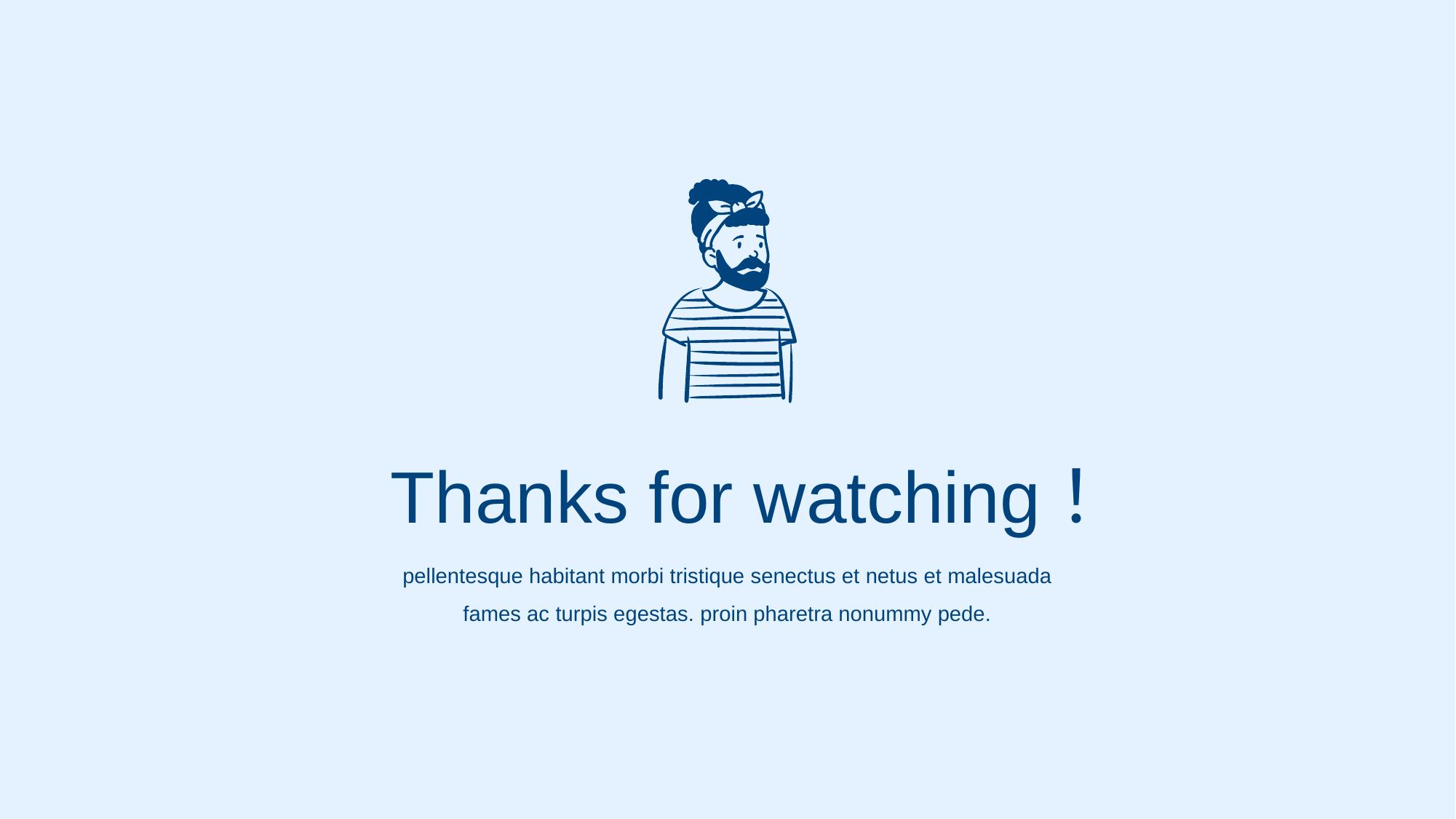

Thanks for watching！
pellentesque habitant morbi tristique senectus et netus et malesuada fames ac turpis egestas. proin pharetra nonummy pede.